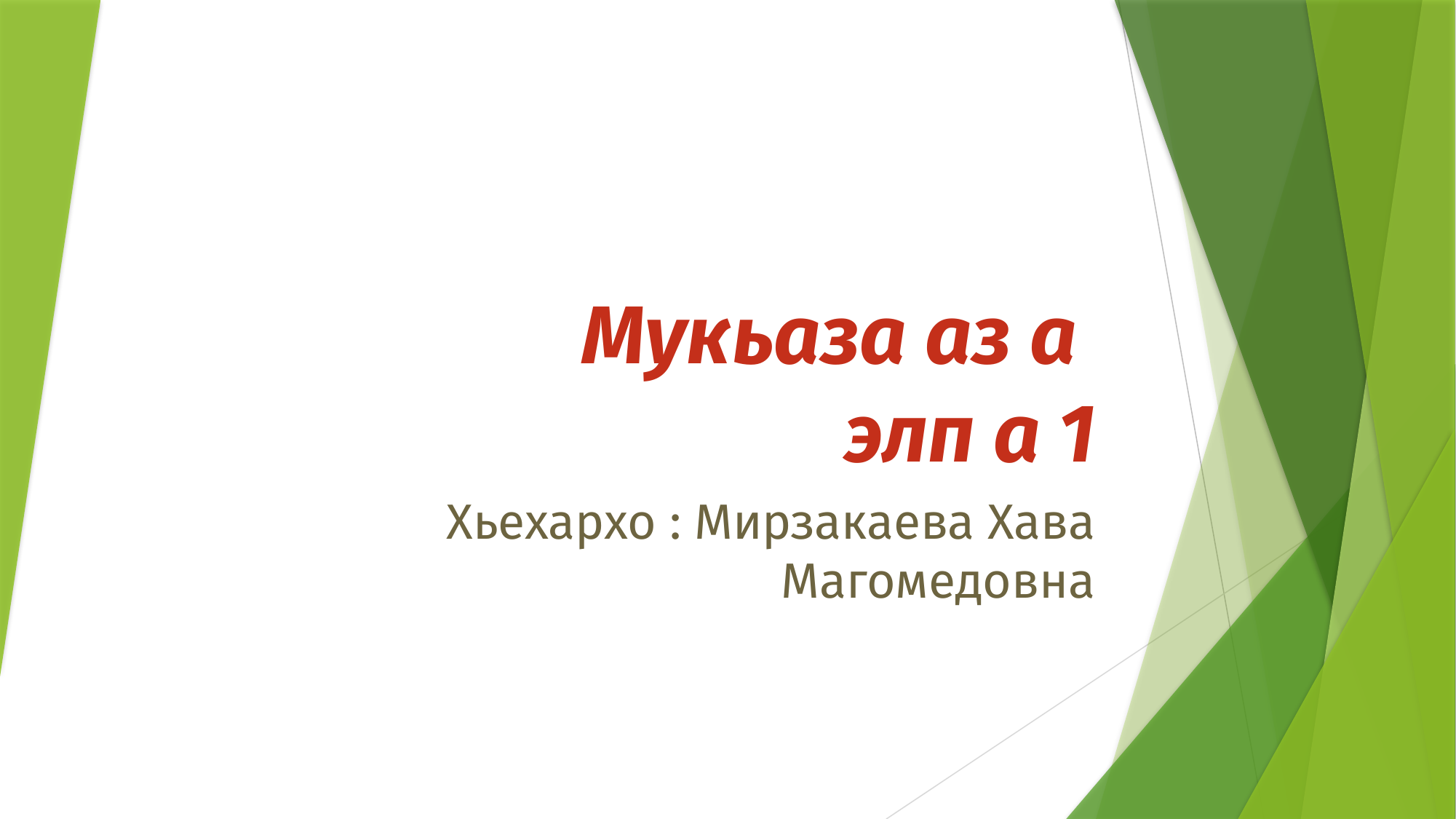

# Мукьаза аз а элп а 1
Хьехархо : Мирзакаева Хава Магомедовна